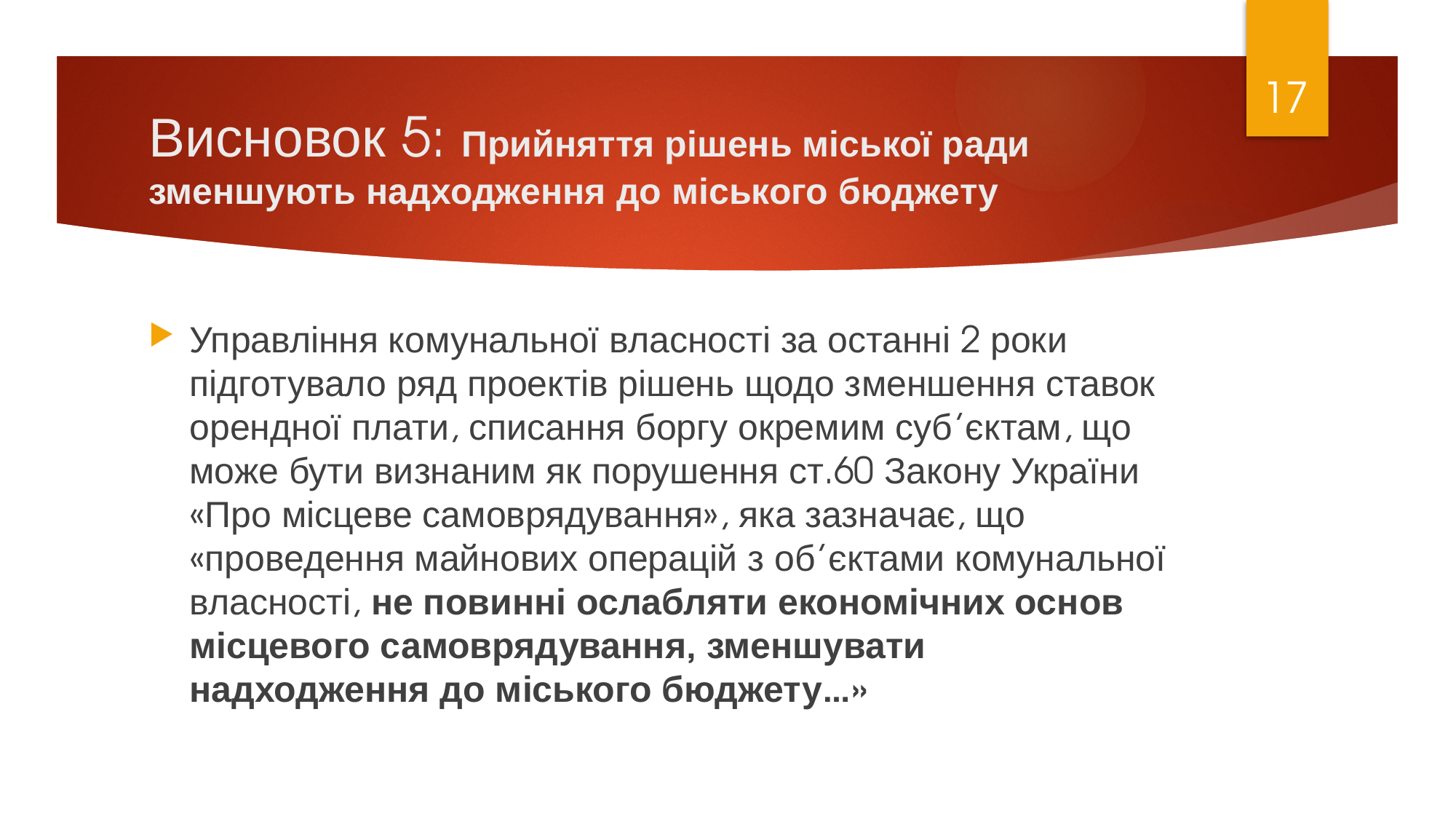

17
# Висновок 5: Прийняття рішень міської ради зменшують надходження до міського бюджету
Управління комунальної власності за останні 2 роки підготувало ряд проектів рішень щодо зменшення ставок орендної плати, списання боргу окремим суб’єктам, що може бути визнаним як порушення ст.60 Закону України «Про місцеве самоврядування», яка зазначає, що  «проведення майнових операцій з об’єктами комунальної власності, не повинні ослабляти економічних основ місцевого самоврядування, зменшувати надходження до міського бюджету…»